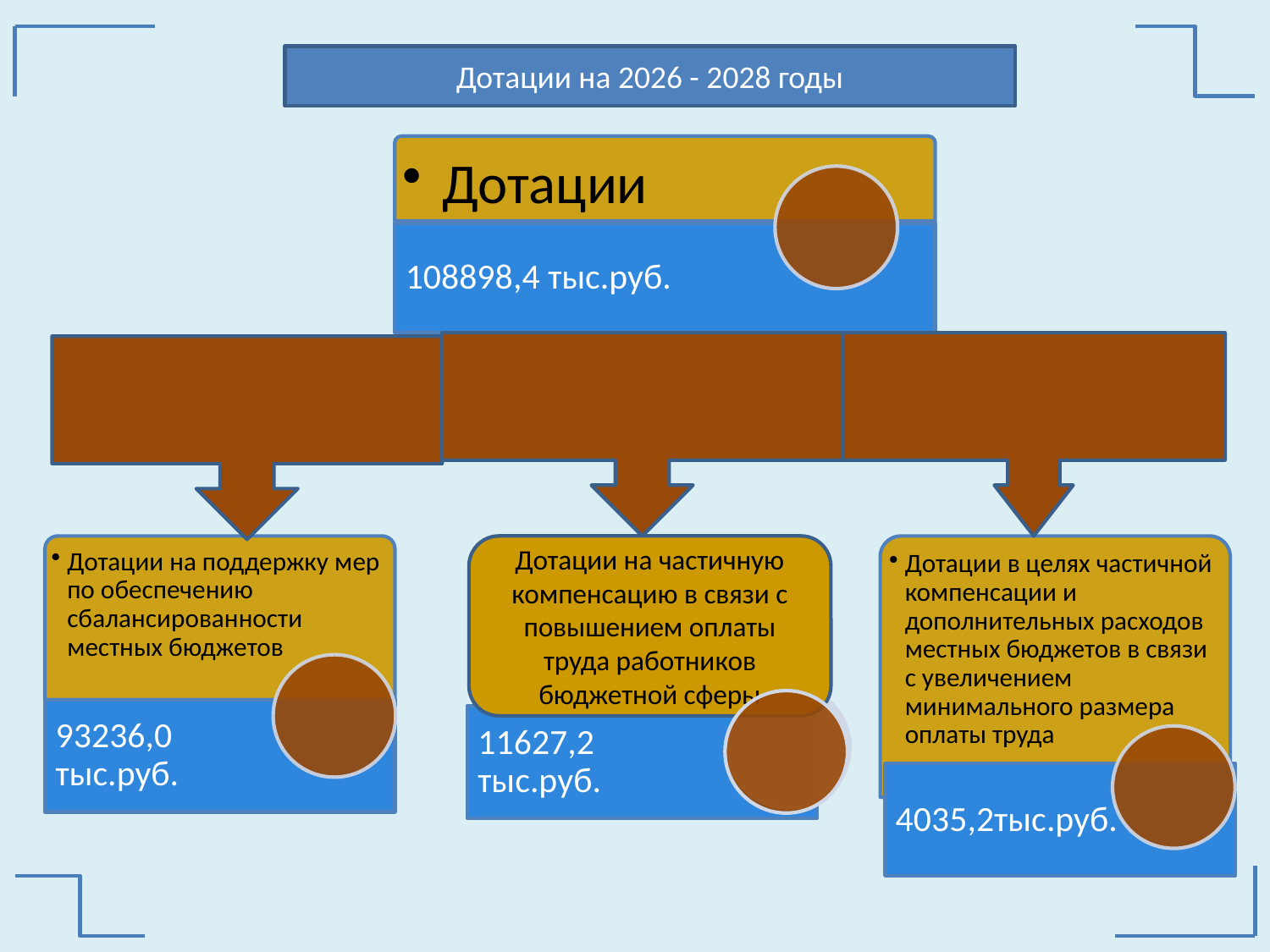

Дотации на 2026 - 2028 годы
Дотации на поддержку мер по обеспечению сбалансированности местных бюджетов
93236,0 тыс.руб.
Дотации
108898,4 тыс.руб.
Дотации в целях частичной компенсации и дополнительных расходов местных бюджетов в связи с увеличением минимального размера оплаты труда
4035,2тыс.руб.
11627,2 тыс.руб.

Дотации на частичную компенсацию в связи с повышением оплаты труда работников бюджетной сферы